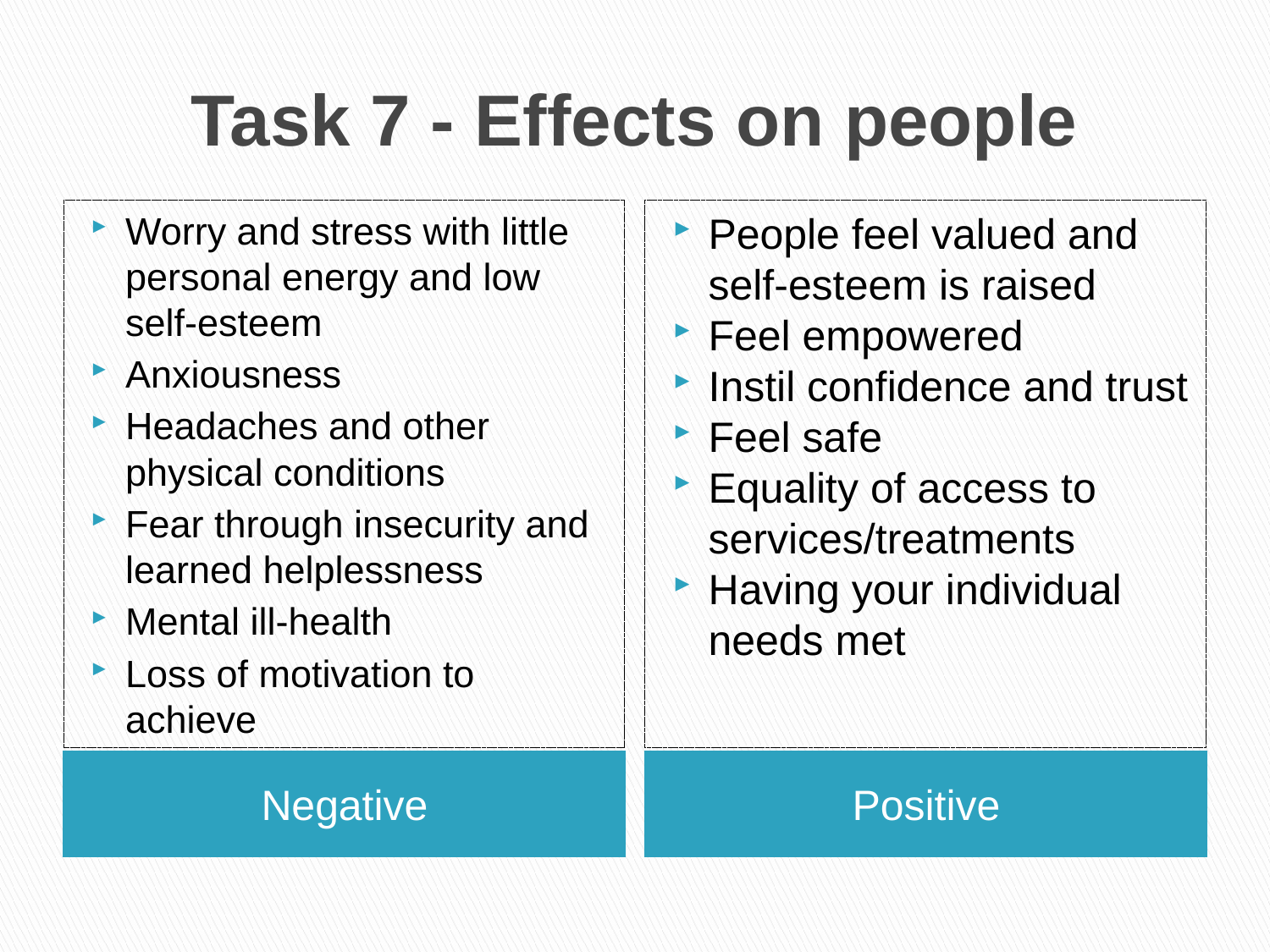

# Task 7 - Effects on people
Worry and stress with little personal energy and low self-esteem
Anxiousness
Headaches and other physical conditions
Fear through insecurity and learned helplessness
Mental ill-health
Loss of motivation to achieve
People feel valued and self-esteem is raised
Feel empowered
Instil confidence and trust
Feel safe
Equality of access to services/treatments
Having your individual needs met
Negative
Positive